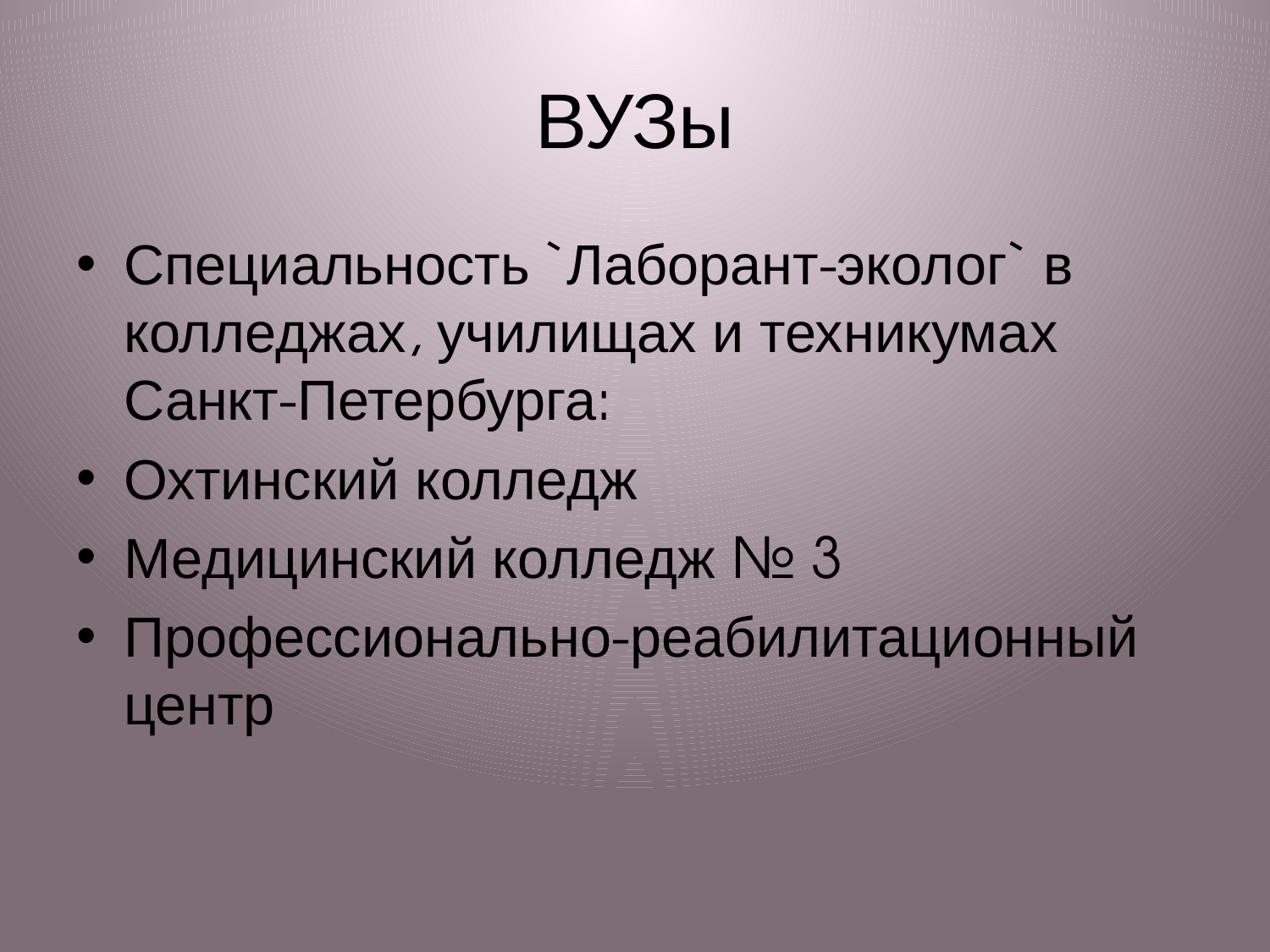

# ВУЗы
Специальность `Лаборант-эколог` в колледжах, училищах и техникумах Санкт-Петербурга:
Охтинский колледж
Медицинский колледж № 3
Профессионально-реабилитационный центр